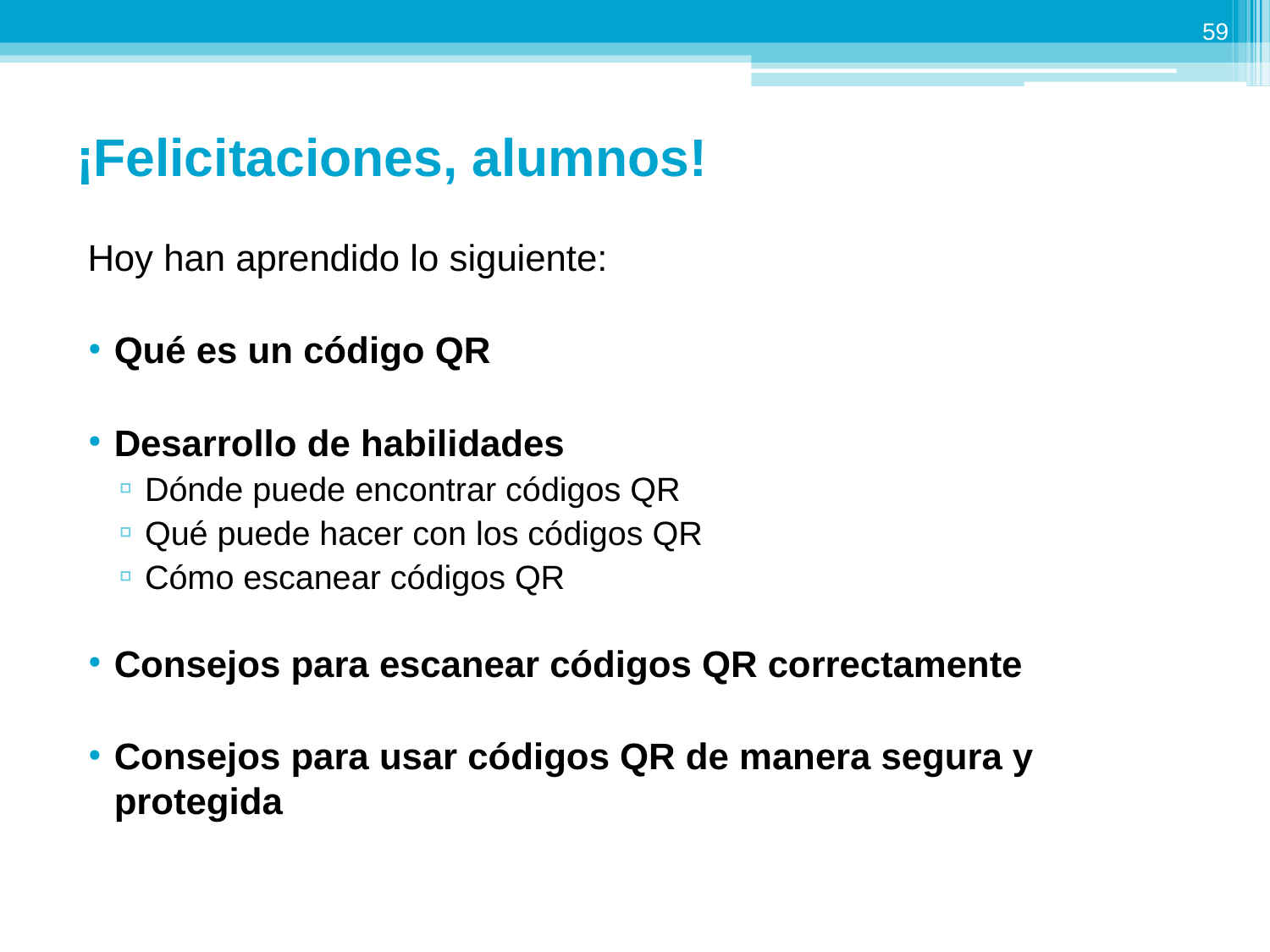

59
# ¡Felicitaciones, alumnos!
Hoy han aprendido lo siguiente:
Qué es un código QR
Desarrollo de habilidades
Dónde puede encontrar códigos QR
Qué puede hacer con los códigos QR
Cómo escanear códigos QR
Consejos para escanear códigos QR correctamente
Consejos para usar códigos QR de manera segura y protegida